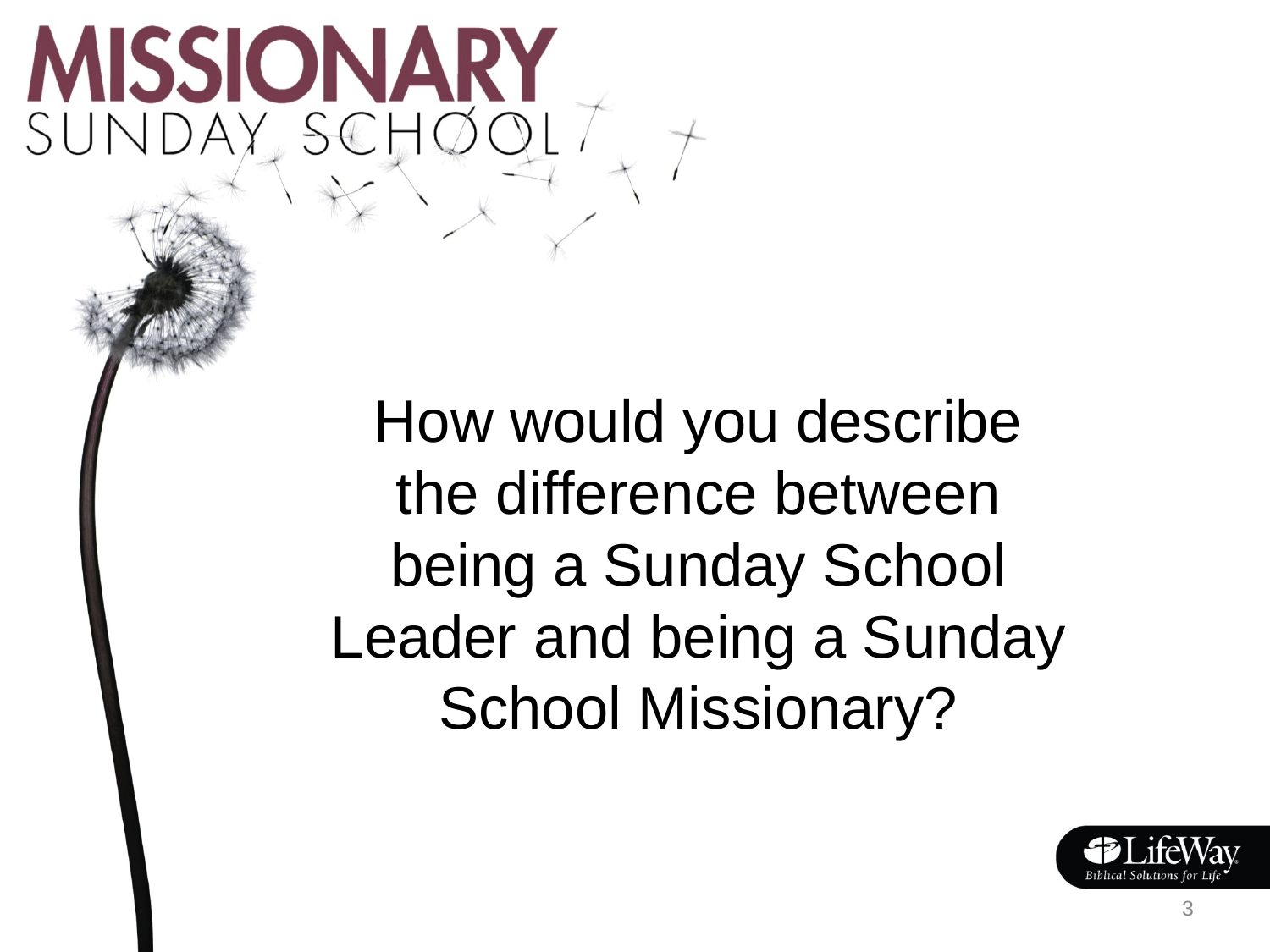

How would you describe the difference between being a Sunday School Leader and being a Sunday School Missionary?
3